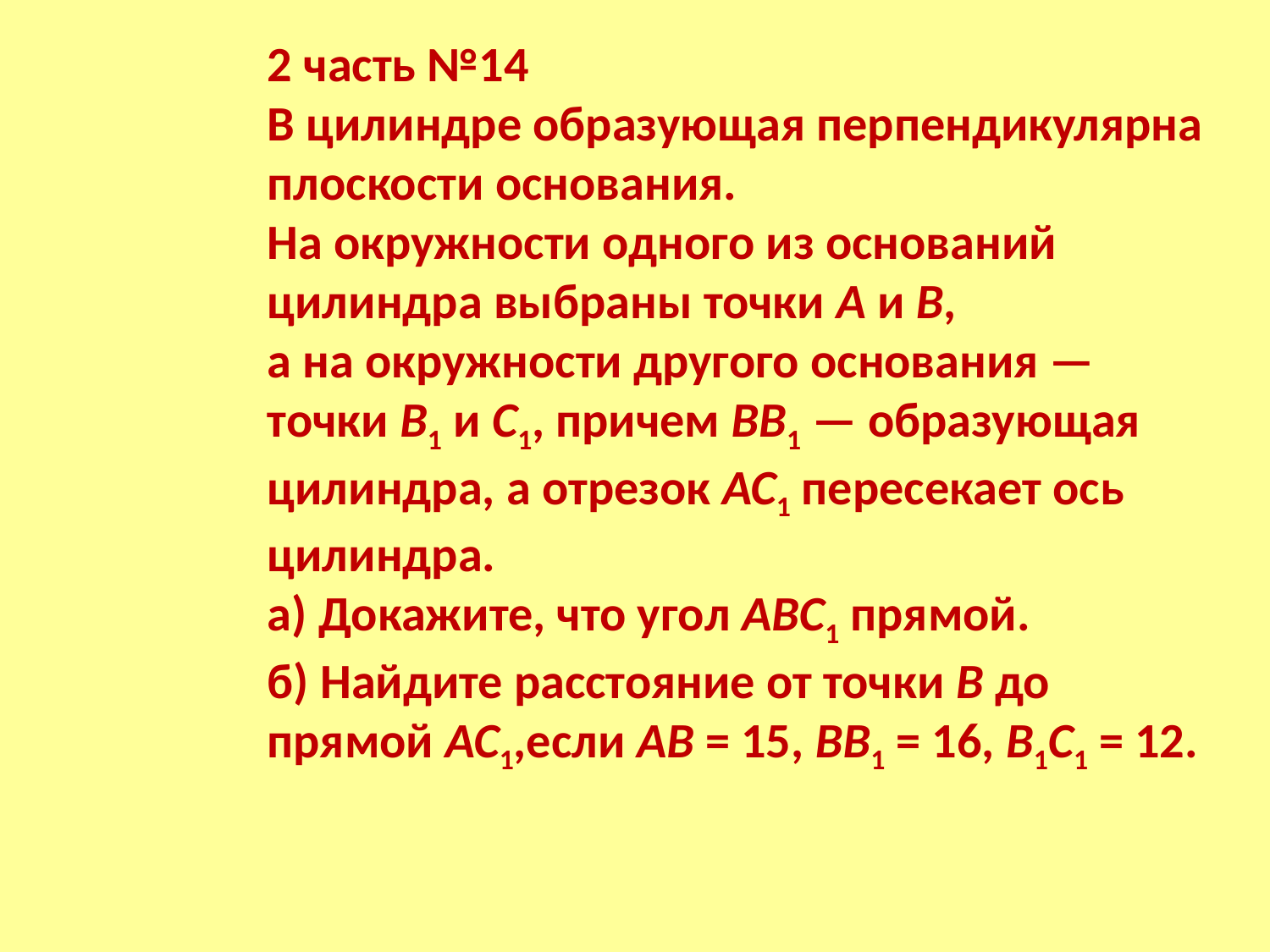

2 часть №14
В цилиндре образующая перпендикулярна плоскости основания.
На окружности одного из оснований цилиндра выбраны точки А и В,
а на окружности другого основания — точки В1 и С1, причем ВВ1 — образующая цилиндра, а отрезок АС1 пересекает ось цилиндра.
а) Докажите, что угол АВС1 прямой.
б) Найдите расстояние от точки B до прямой AC1,если AB = 15, BB1 = 16, B1C1 = 12.